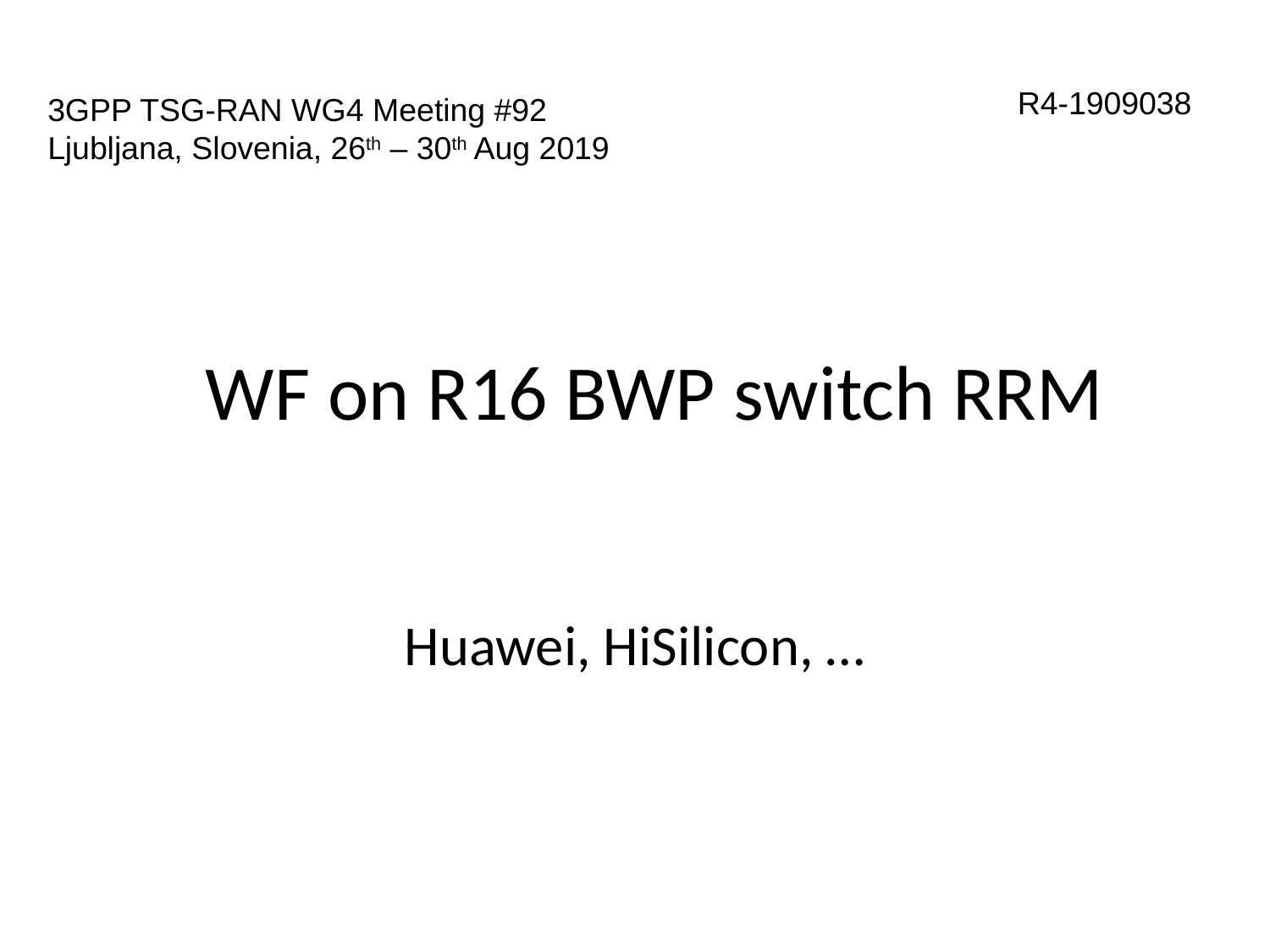

# 3GPP TSG-RAN WG4 Meeting #92 Ljubljana, Slovenia, 26th – 30th Aug 2019
R4-1909038
WF on R16 BWP switch RRM
Huawei, HiSilicon, …